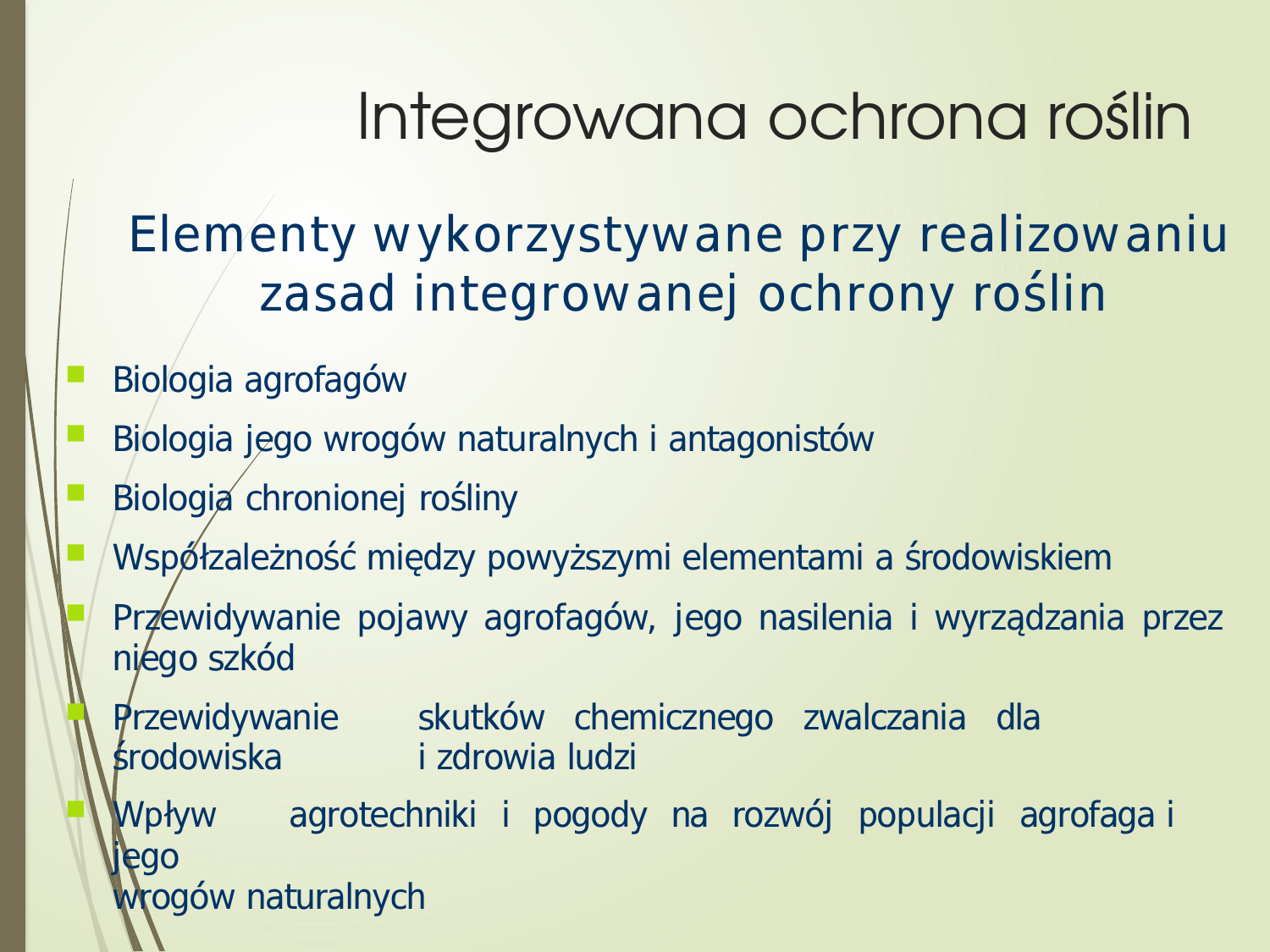

Integrowana ochrona roślin
Elementy wykorzystywane przy realizowaniu zasad integrowanej ochrony roślin
Biologia agrofagów
Biologia jego wrogów naturalnych i antagonistów
Biologia chronionej rośliny
Współzależność między powyższymi elementami a środowiskiem
Przewidywanie pojawy agrofagów, jego nasilenia i wyrządzania przez niego szkód
Przewidywanie	skutków	chemicznego	zwalczania	dla	środowiska	i zdrowia ludzi
Wpływ	agrotechniki	i	pogody	na	rozwój	populacji	agrofaga i jego
wrogów naturalnych